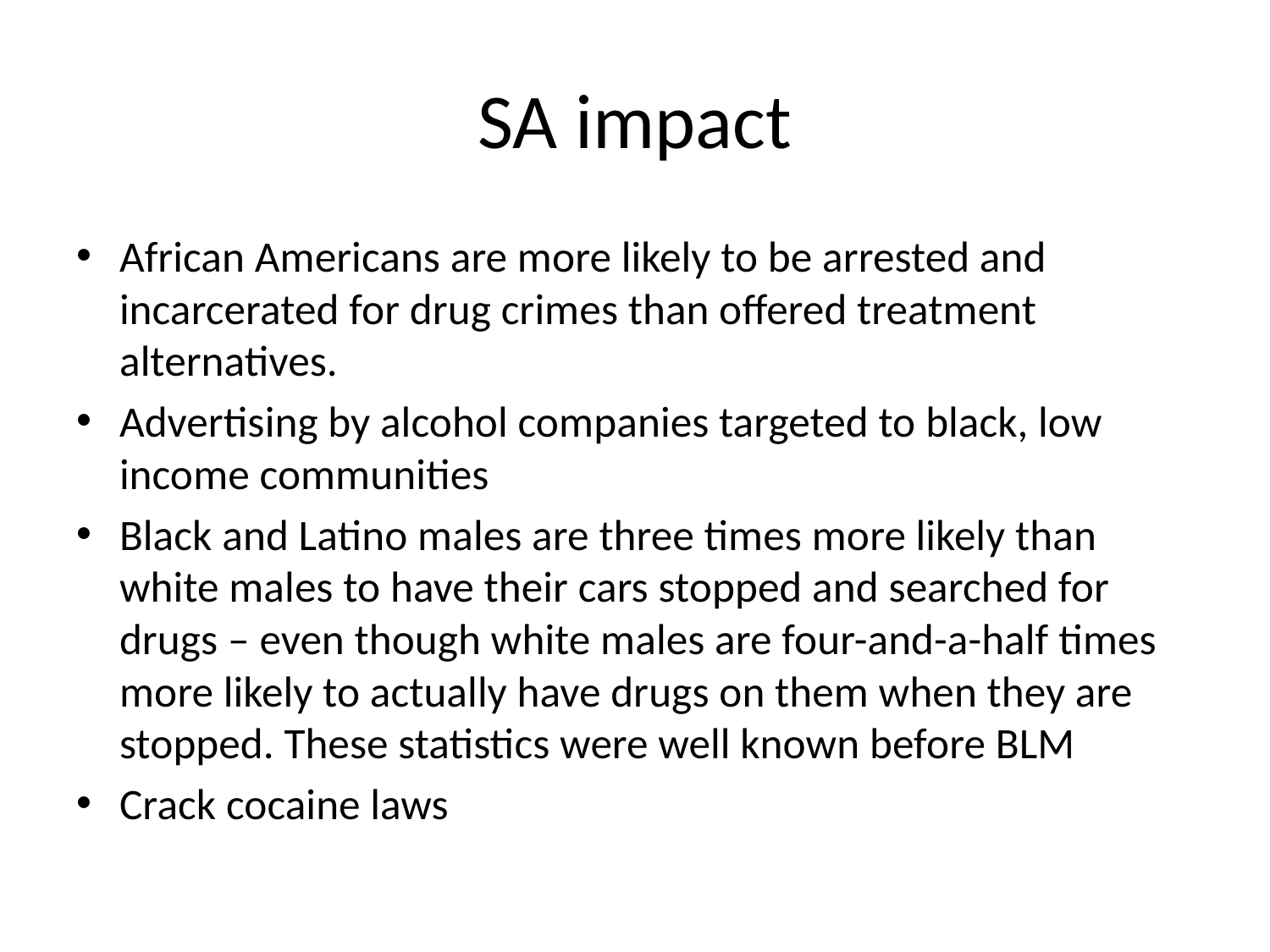

# SA impact
African Americans are more likely to be arrested and incarcerated for drug crimes than offered treatment alternatives.
Advertising by alcohol companies targeted to black, low income communities
Black and Latino males are three times more likely than white males to have their cars stopped and searched for drugs – even though white males are four-and-a-half times more likely to actually have drugs on them when they are stopped. These statistics were well known before BLM
Crack cocaine laws